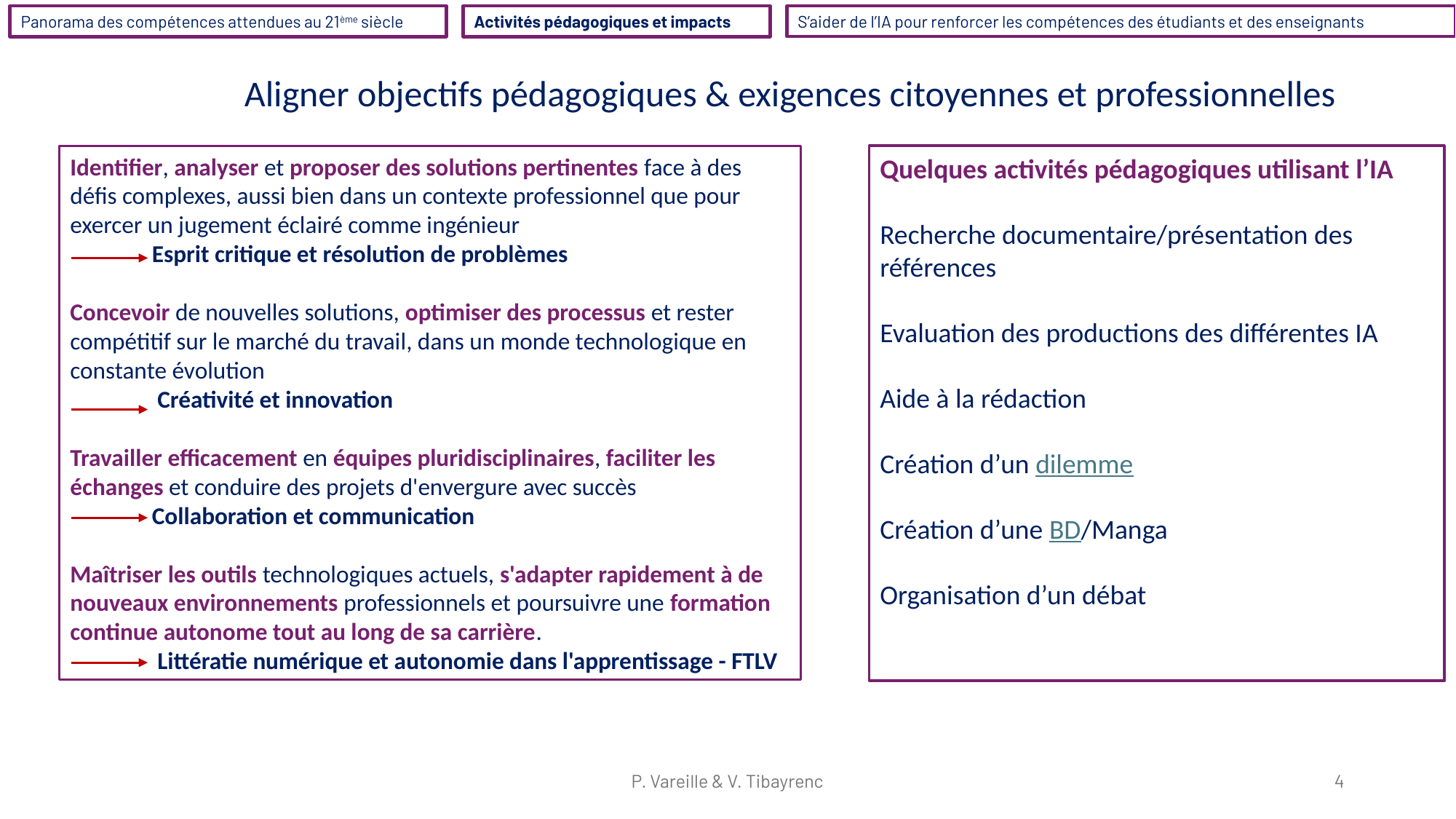

S’aider de l’IA pour renforcer les compétences des étudiants et des enseignants
Activités pédagogiques et impacts
Panorama des compétences attendues au 21ème siècle
# Aligner objectifs pédagogiques & exigences citoyennes et professionnelles
Identifier, analyser et proposer des solutions pertinentes face à des défis complexes, aussi bien dans un contexte professionnel que pour exercer un jugement éclairé comme ingénieur
               Esprit critique et résolution de problèmes

Concevoir de nouvelles solutions, optimiser des processus et rester compétitif sur le marché du travail, dans un monde technologique en constante évolution
                Créativité et innovation

Travailler efficacement en équipes pluridisciplinaires, faciliter les échanges et conduire des projets d'envergure avec succès
               Collaboration et communication

Maîtriser les outils technologiques actuels, s'adapter rapidement à de nouveaux environnements professionnels et poursuivre une formation continue autonome tout au long de sa carrière.
                Littératie numérique et autonomie dans l'apprentissage - FTLV
Quelques activités pédagogiques utilisant l’IA

Recherche documentaire/présentation des références

Evaluation des productions des différentes IA

Aide à la rédaction

Création d’un dilemme

Création d’une BD/Manga

Organisation d’un débat

P. Vareille & V. Tibayrenc
4